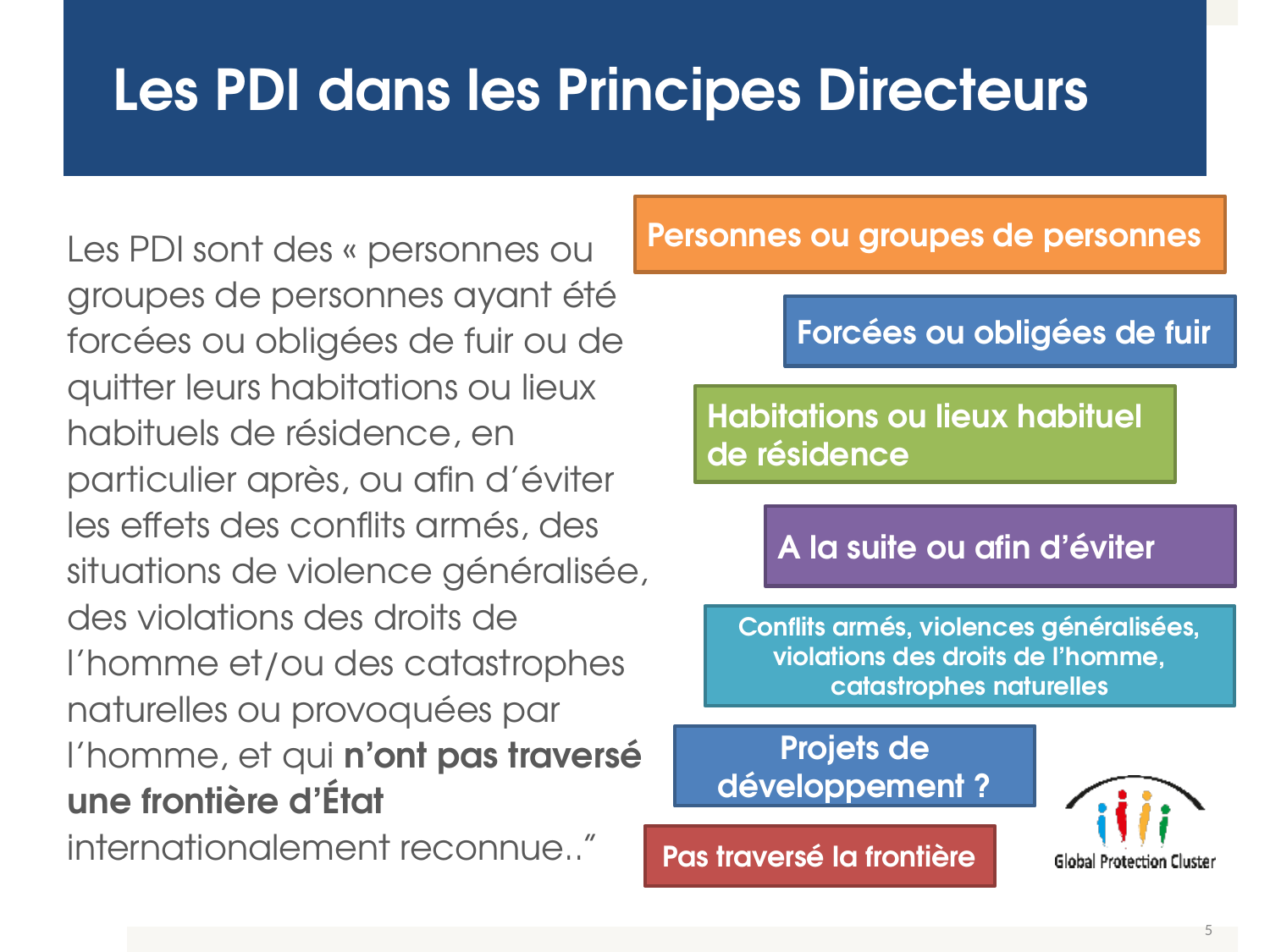

# Les PDI dans les Principes Directeurs
Personnes ou groupes de personnes
Les PDI sont des « personnes ou groupes de personnes ayant été forcées ou obligées de fuir ou de quitter leurs habitations ou lieux habituels de résidence, en particulier après, ou afin d’éviter les effets des conflits armés, des situations de violence généralisée, des violations des droits de l’homme et/ou des catastrophes naturelles ou provoquées par l’homme, et qui n’ont pas traversé une frontière d’État internationalement reconnue..”

Forcées ou obligées de fuir
Habitations ou lieux habituel de résidence
A la suite ou afin d’éviter
Conflits armés, violences généralisées, violations des droits de l’homme, catastrophes naturelles
Projets de développement ?
Pas traversé la frontière